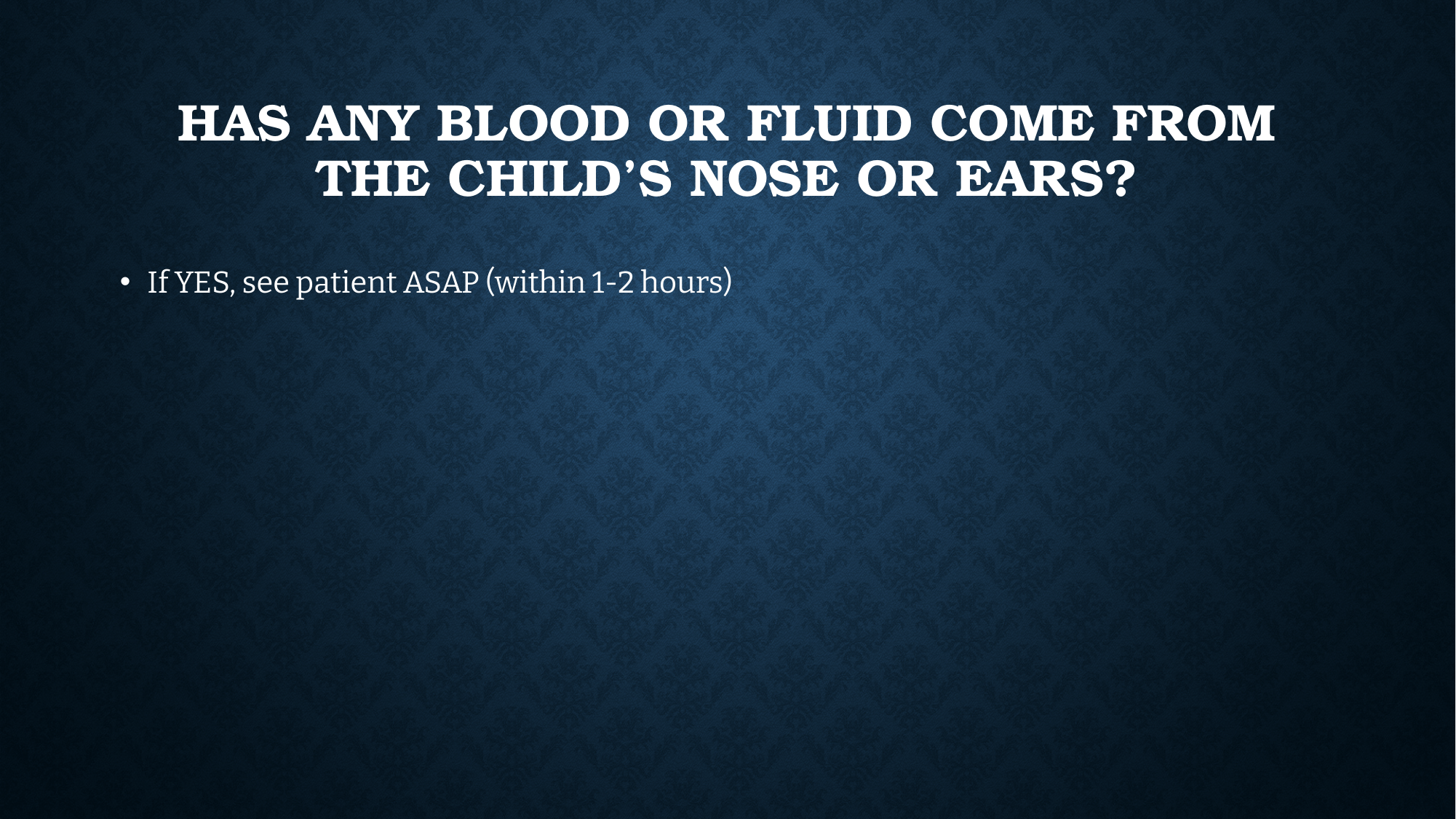

# Has any blood or fluid come from the child’s nose or ears?
If YES, see patient ASAP (within 1-2 hours)